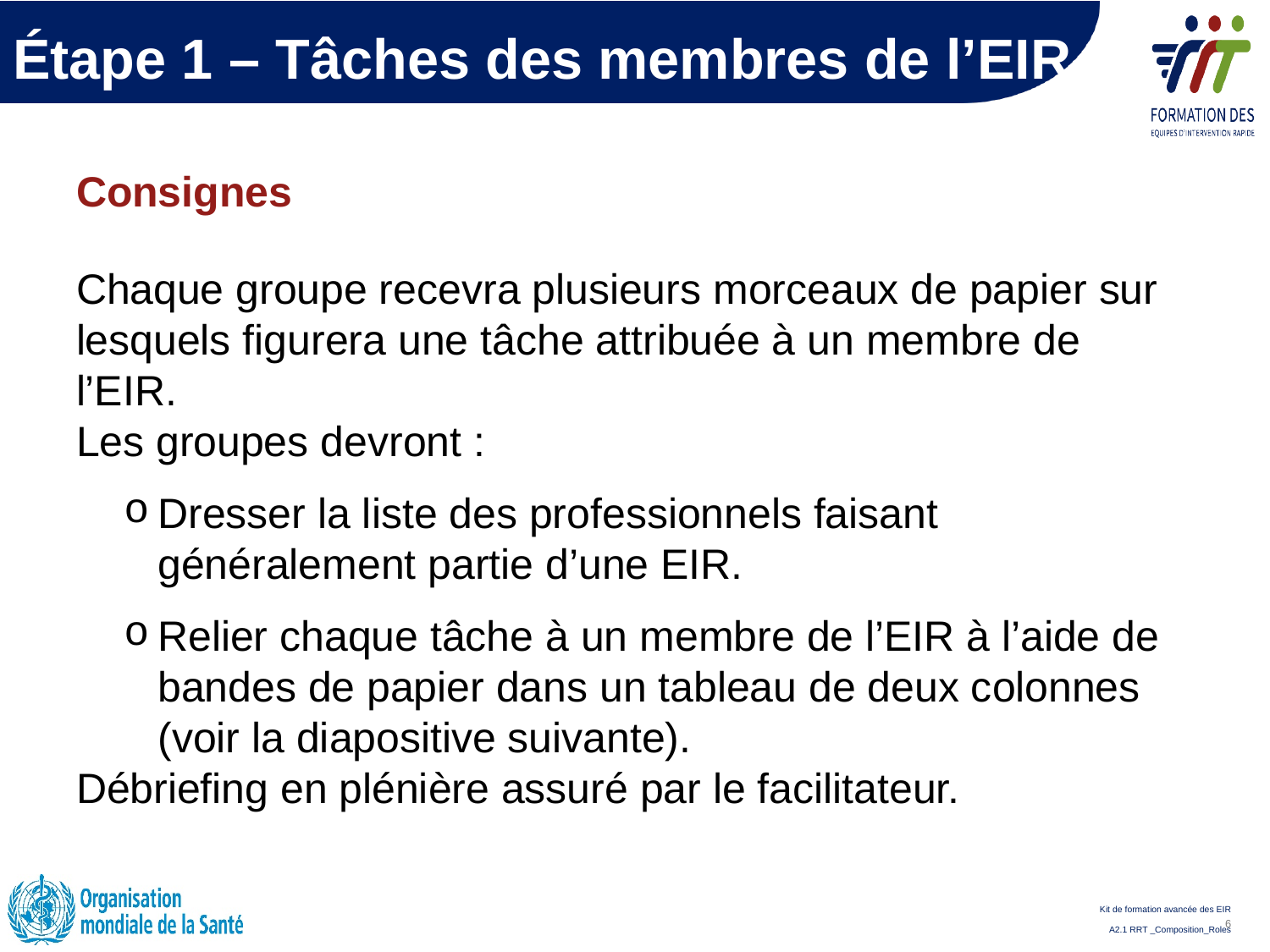

Étape 1 – Tâches des membres de l’EIR
Consignes

Chaque groupe recevra plusieurs morceaux de papier sur lesquels figurera une tâche attribuée à un membre de l’EIR.
Les groupes devront :
Dresser la liste des professionnels faisant généralement partie d’une EIR.
Relier chaque tâche à un membre de l’EIR à l’aide de bandes de papier dans un tableau de deux colonnes (voir la diapositive suivante).
Débriefing en plénière assuré par le facilitateur.